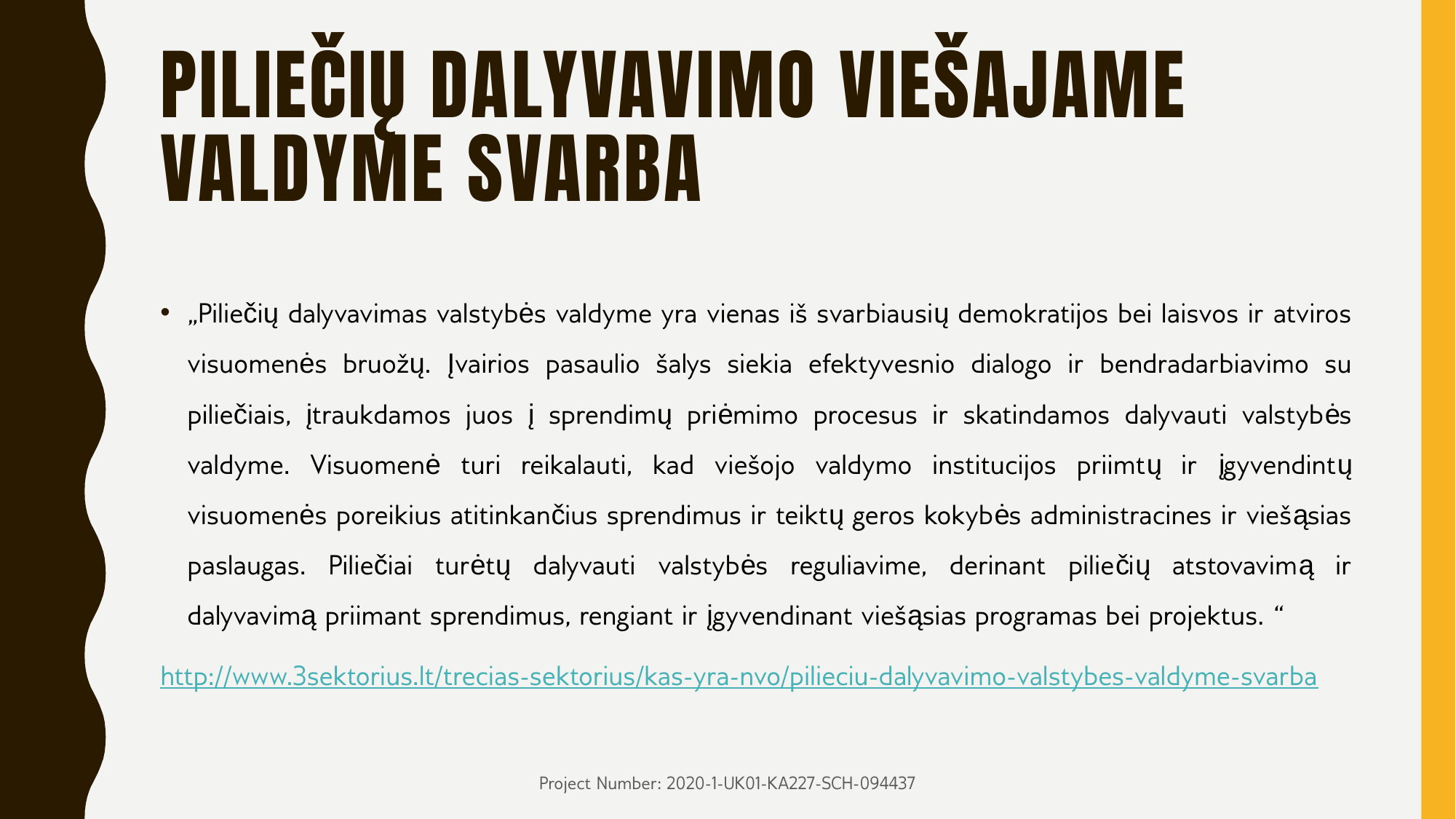

# Piliečių dalyvavimo viešajame valdyme svarba
„Piliečių dalyvavimas valstybės valdyme yra vienas iš svarbiausių demokratijos bei laisvos ir atviros visuomenės bruožų. Įvairios pasaulio šalys siekia efektyvesnio dialogo ir bendradarbiavimo su piliečiais, įtraukdamos juos į sprendimų priėmimo procesus ir skatindamos dalyvauti valstybės valdyme. Visuomenė turi reikalauti, kad viešojo valdymo institucijos priimtų ir įgyvendintų visuomenės poreikius atitinkančius sprendimus ir teiktų geros kokybės administracines ir viešąsias paslaugas. Piliečiai turėtų dalyvauti valstybės reguliavime, derinant piliečių atstovavimą ir dalyvavimą priimant sprendimus, rengiant ir įgyvendinant viešąsias programas bei projektus. “
http://www.3sektorius.lt/trecias-sektorius/kas-yra-nvo/pilieciu-dalyvavimo-valstybes-valdyme-svarba

Project Number: 2020-1-UK01-KA227-SCH-094437